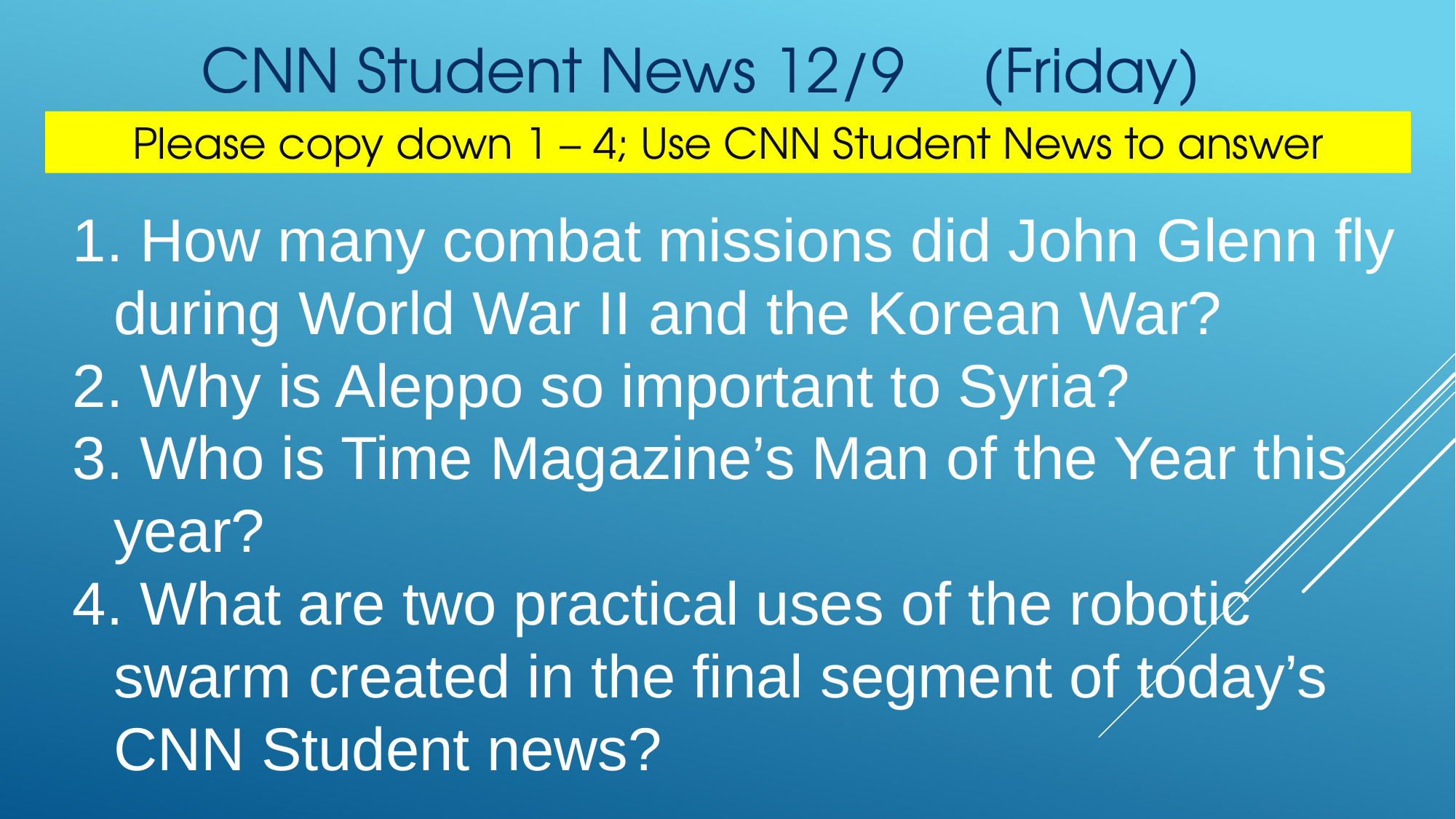

CNN Student News 12/9	 (Friday)
Please copy down 1 – 4; Use CNN Student News to answer
 How many combat missions did John Glenn fly during World War II and the Korean War?
 Why is Aleppo so important to Syria?
 Who is Time Magazine’s Man of the Year this year?
 What are two practical uses of the robotic swarm created in the final segment of today’s CNN Student news?